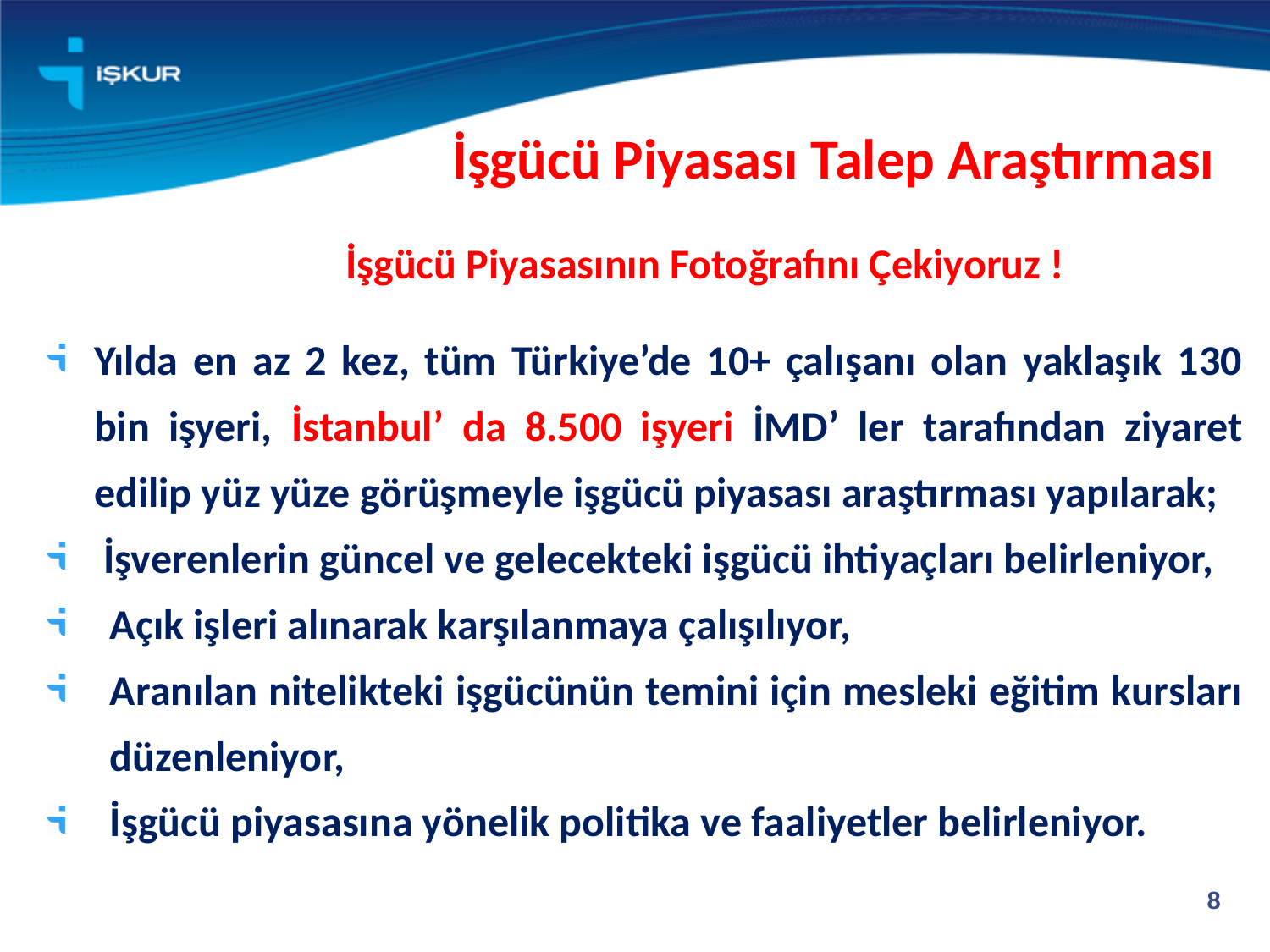

İşgücü Piyasası Talep Araştırması
İşgücü Piyasasının Fotoğrafını Çekiyoruz !
Yılda en az 2 kez, tüm Türkiye’de 10+ çalışanı olan yaklaşık 130 bin işyeri, İstanbul’ da 8.500 işyeri İMD’ ler tarafından ziyaret edilip yüz yüze görüşmeyle işgücü piyasası araştırması yapılarak;
 İşverenlerin güncel ve gelecekteki işgücü ihtiyaçları belirleniyor,
Açık işleri alınarak karşılanmaya çalışılıyor,
Aranılan nitelikteki işgücünün temini için mesleki eğitim kursları düzenleniyor,
İşgücü piyasasına yönelik politika ve faaliyetler belirleniyor.
8